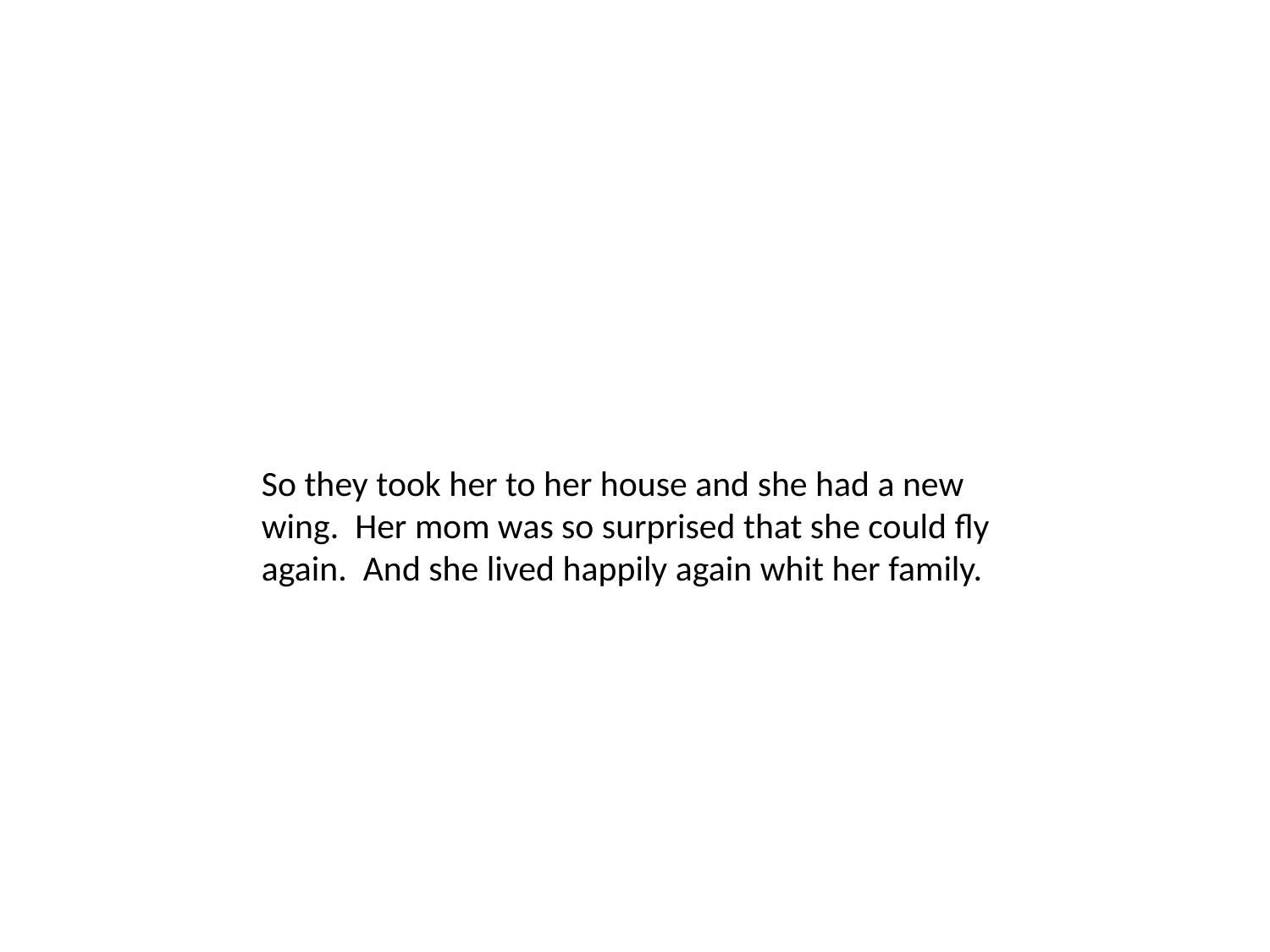

So they took her to her house and she had a new wing.  Her mom was so surprised that she could fly again.  And she lived happily again whit her family.